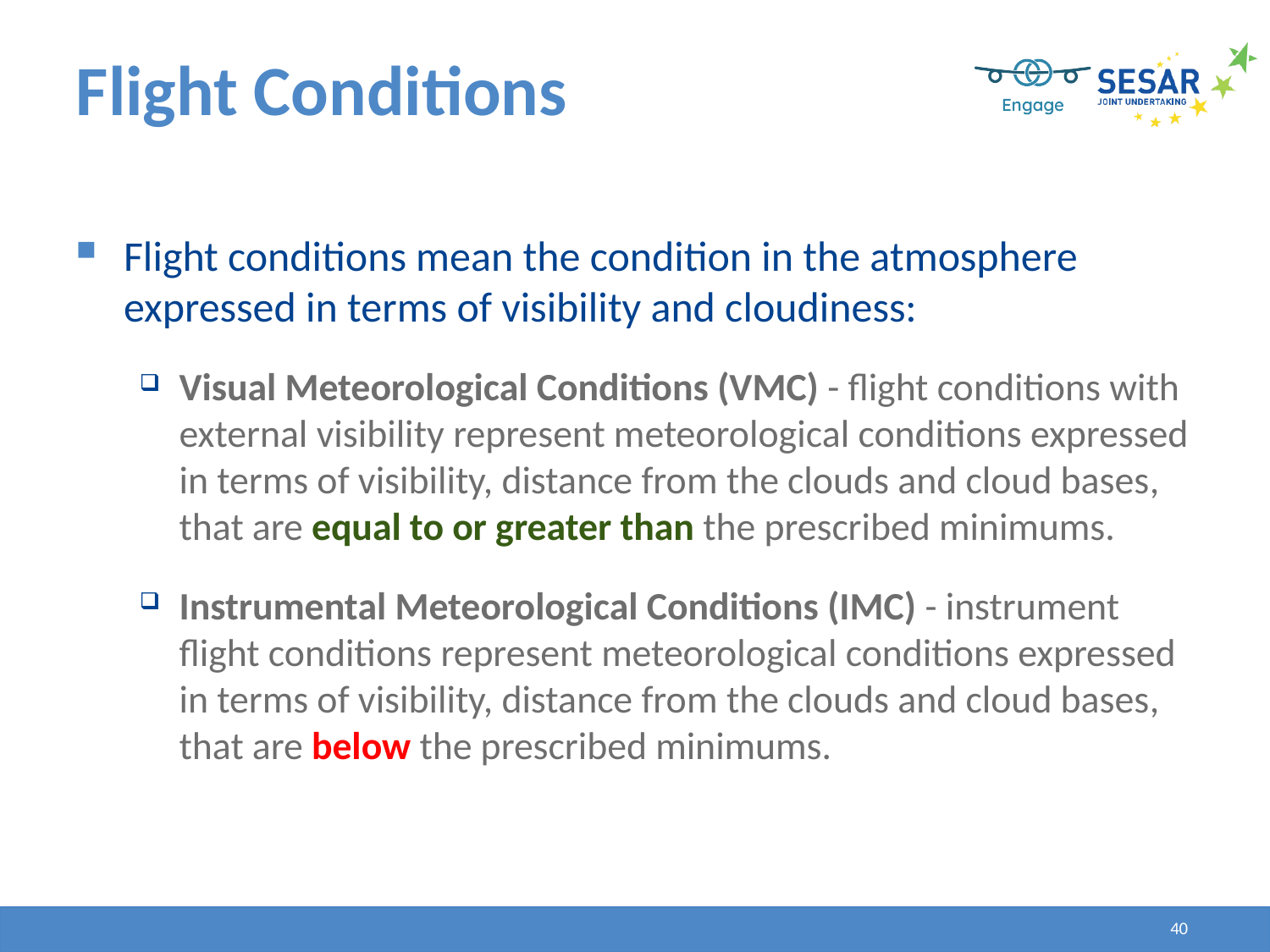

Flight Conditions
Flight conditions mean the condition in the atmosphere expressed in terms of visibility and cloudiness:

Visual Meteorological Conditions (VMC) - flight conditions with external visibility represent meteorological conditions expressed in terms of visibility, distance from the clouds and cloud bases, that are equal to or greater than the prescribed minimums.

Instrumental Meteorological Conditions (IMC) - instrument flight conditions represent meteorological conditions expressed in terms of visibility, distance from the clouds and cloud bases, that are below the prescribed minimums.

40